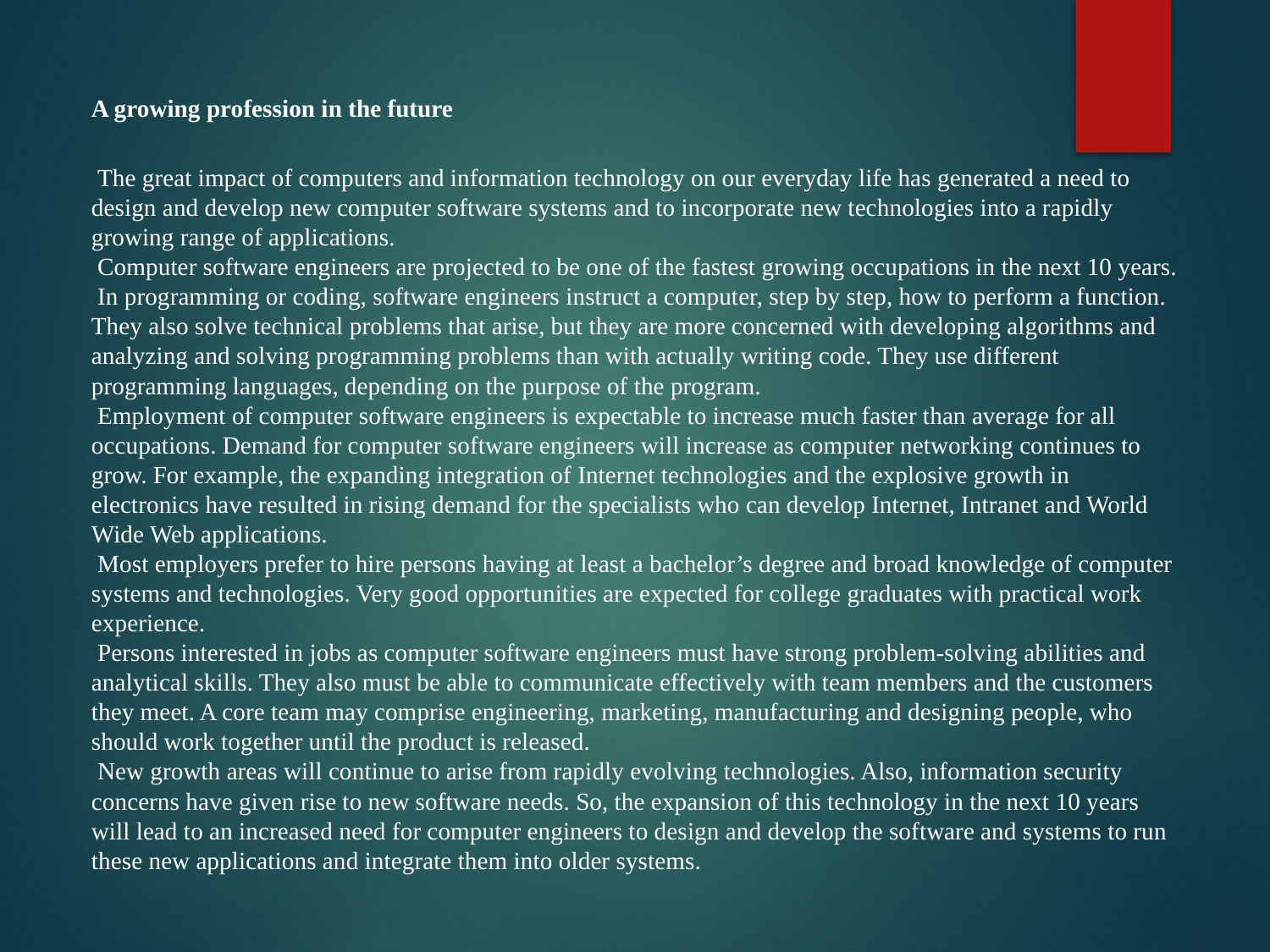

A growing profession in the future

 The great impact of computers and information technology on our everyday life has generated a need to design and develop new computer software systems and to incorporate new technologies into a rapidly growing range of applications.
 Computer software engineers are projected to be one of the fastest growing occupations in the next 10 years.
 In programming or coding, software engineers instruct a computer, step by step, how to perform a function. They also solve technical problems that arise, but they are more concerned with developing algorithms and analyzing and solving programming problems than with actually writing code. They use different programming languages, depending on the purpose of the program.
 Employment of computer software engineers is expectable to increase much faster than average for all occupations. Demand for computer software engineers will increase as computer networking continues to grow. For example, the expanding integration of Internet technologies and the explosive growth in electronics have resulted in rising demand for the specialists who can develop Internet, Intranet and World Wide Web applications.
 Most employers prefer to hire persons having at least a bachelor’s degree and broad knowledge of computer systems and technologies. Very good opportunities are expected for college graduates with practical work experience.
 Persons interested in jobs as computer software engineers must have strong problem-solving abilities and analytical skills. They also must be able to communicate effectively with team members and the customers they meet. A core team may comprise engineering, marketing, manufacturing and designing people, who should work together until the product is released.
 New growth areas will continue to arise from rapidly evolving technologies. Also, information security concerns have given rise to new software needs. So, the expansion of this technology in the next 10 years will lead to an increased need for computer engineers to design and develop the software and systems to run these new applications and integrate them into older systems.